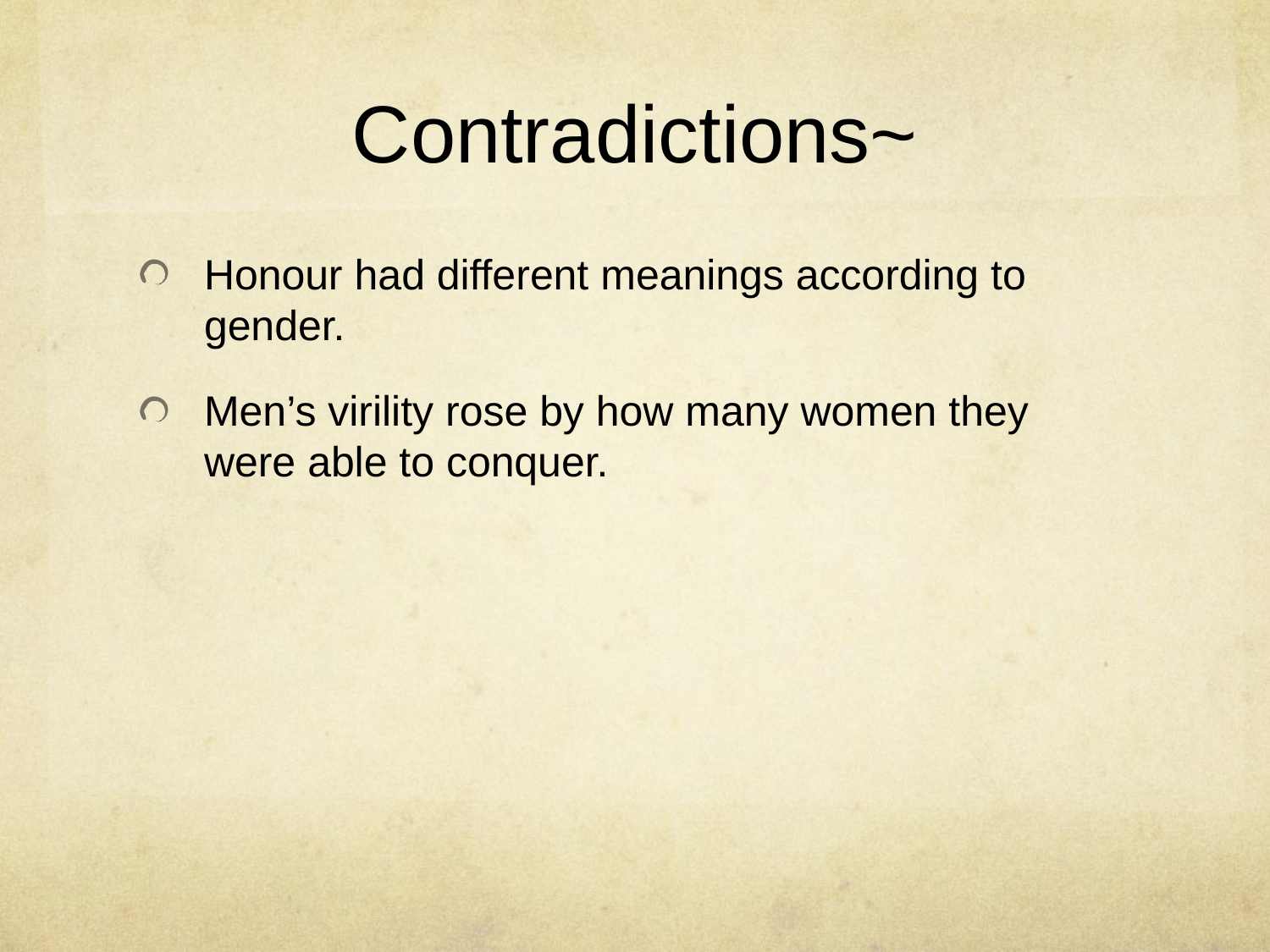

# Contradictions~
Honour had different meanings according to gender.
Men’s virility rose by how many women they were able to conquer.